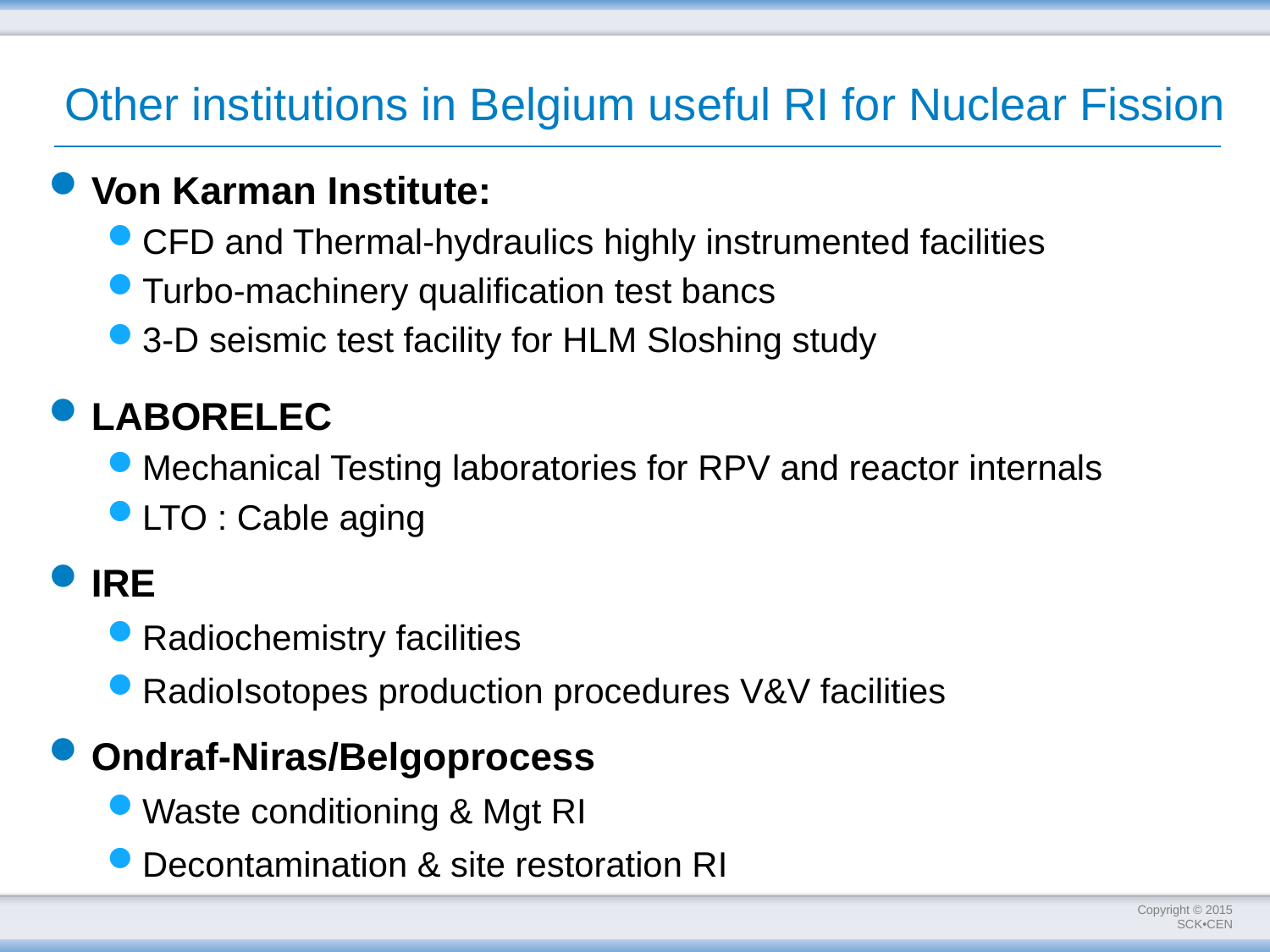

# Other institutions in Belgium useful RI for Nuclear Fission
Von Karman Institute:
CFD and Thermal-hydraulics highly instrumented facilities
Turbo-machinery qualification test bancs
3-D seismic test facility for HLM Sloshing study
LABORELEC
Mechanical Testing laboratories for RPV and reactor internals
LTO : Cable aging
IRE
Radiochemistry facilities
RadioIsotopes production procedures V&V facilities
Ondraf-Niras/Belgoprocess
Waste conditioning & Mgt RI
Decontamination & site restoration RI